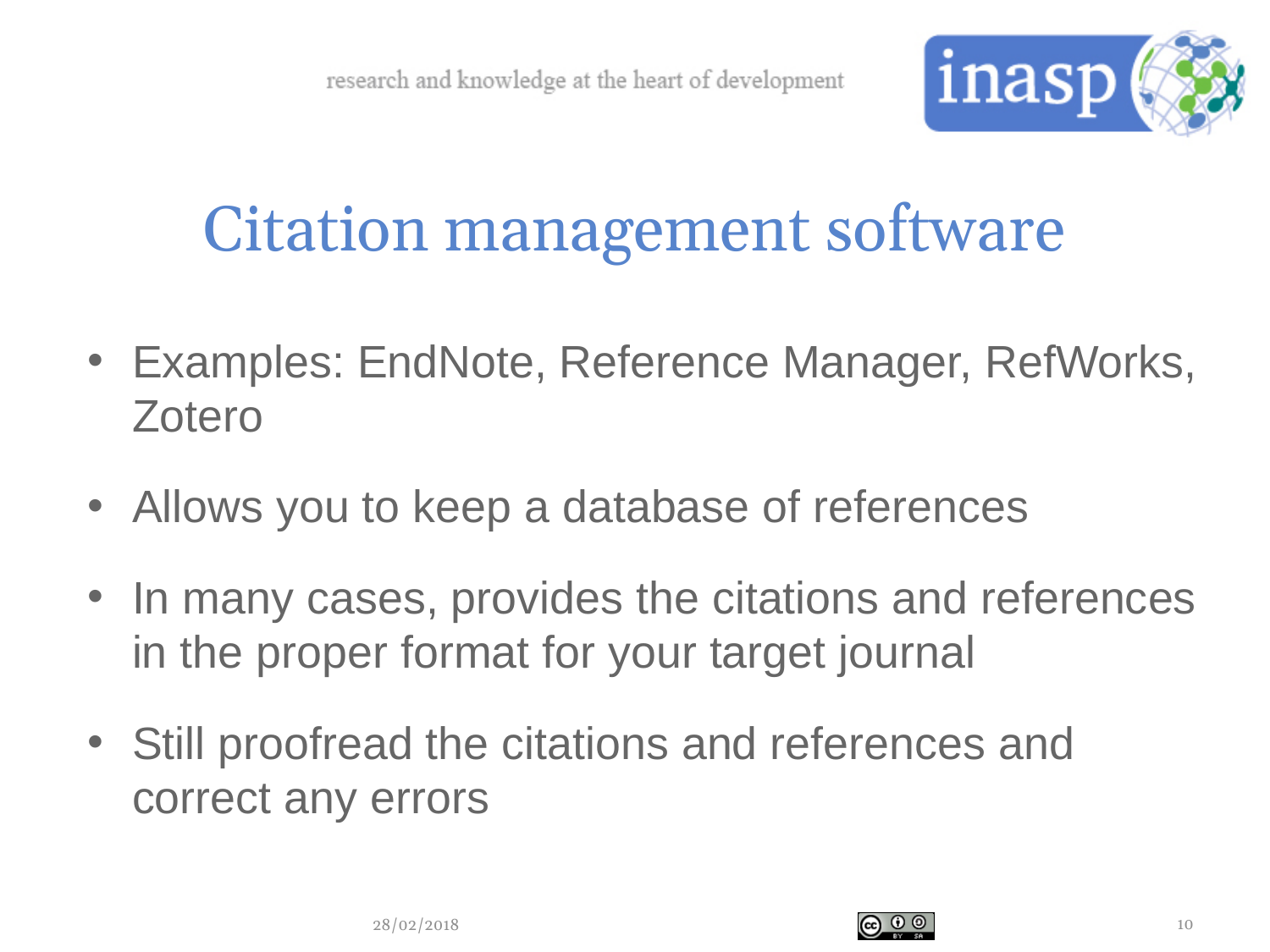

Citation management software
Examples: EndNote, Reference Manager, RefWorks, Zotero

Allows you to keep a database of references

In many cases, provides the citations and references in the proper format for your target journal

Still proofread the citations and references and correct any errors

28/02/2018

10